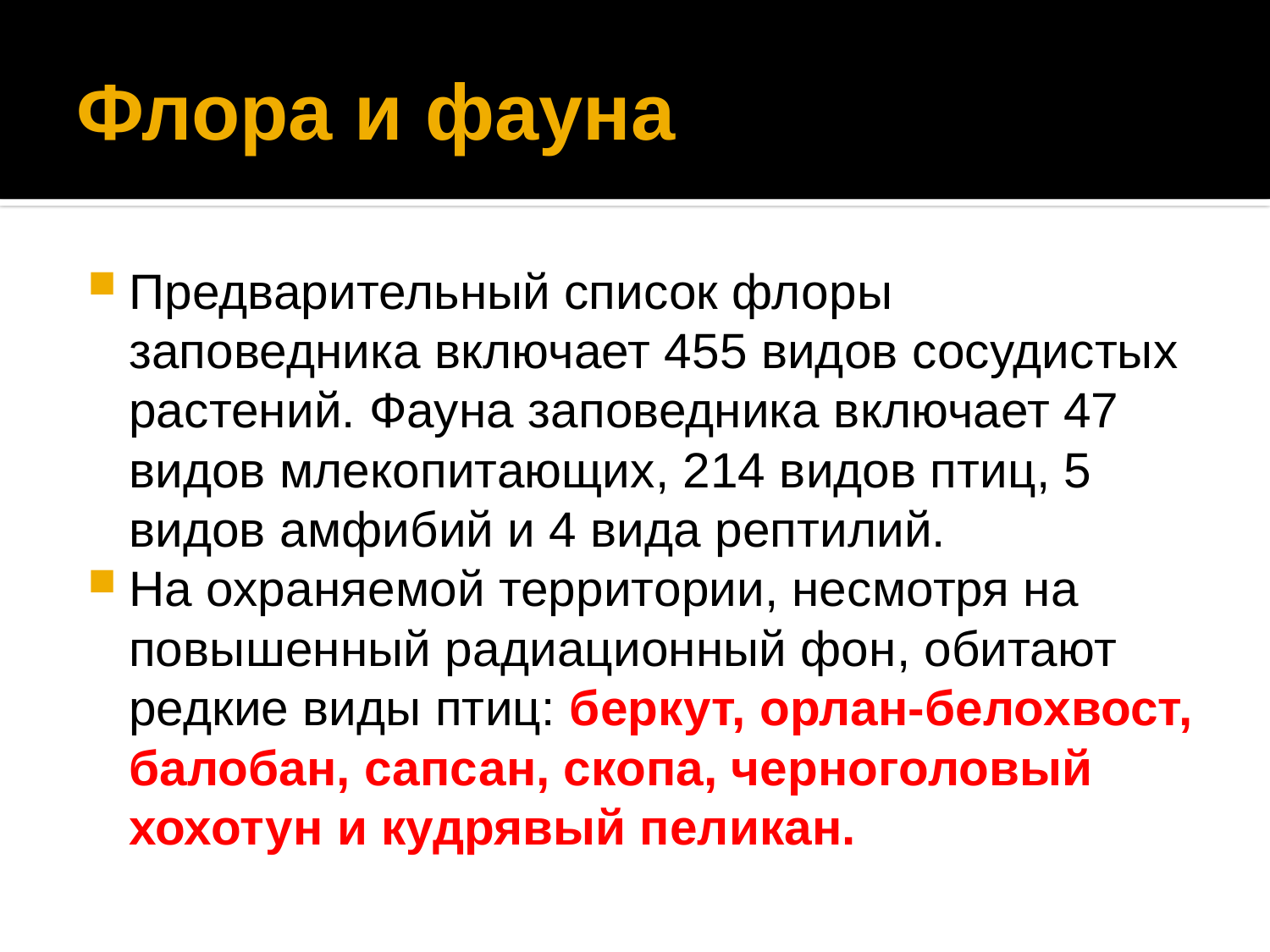

# Флора и фауна
Предварительный список флоры заповедника включает 455 видов сосудистых растений. Фауна заповедника включает 47 видов млекопитающих, 214 видов птиц, 5 видов амфибий и 4 вида рептилий.
На охраняемой территории, несмотря на повышенный радиационный фон, обитают редкие виды птиц: беркут, орлан-белохвост, балобан, сапсан, скопа, черноголовый хохотун и кудрявый пеликан.